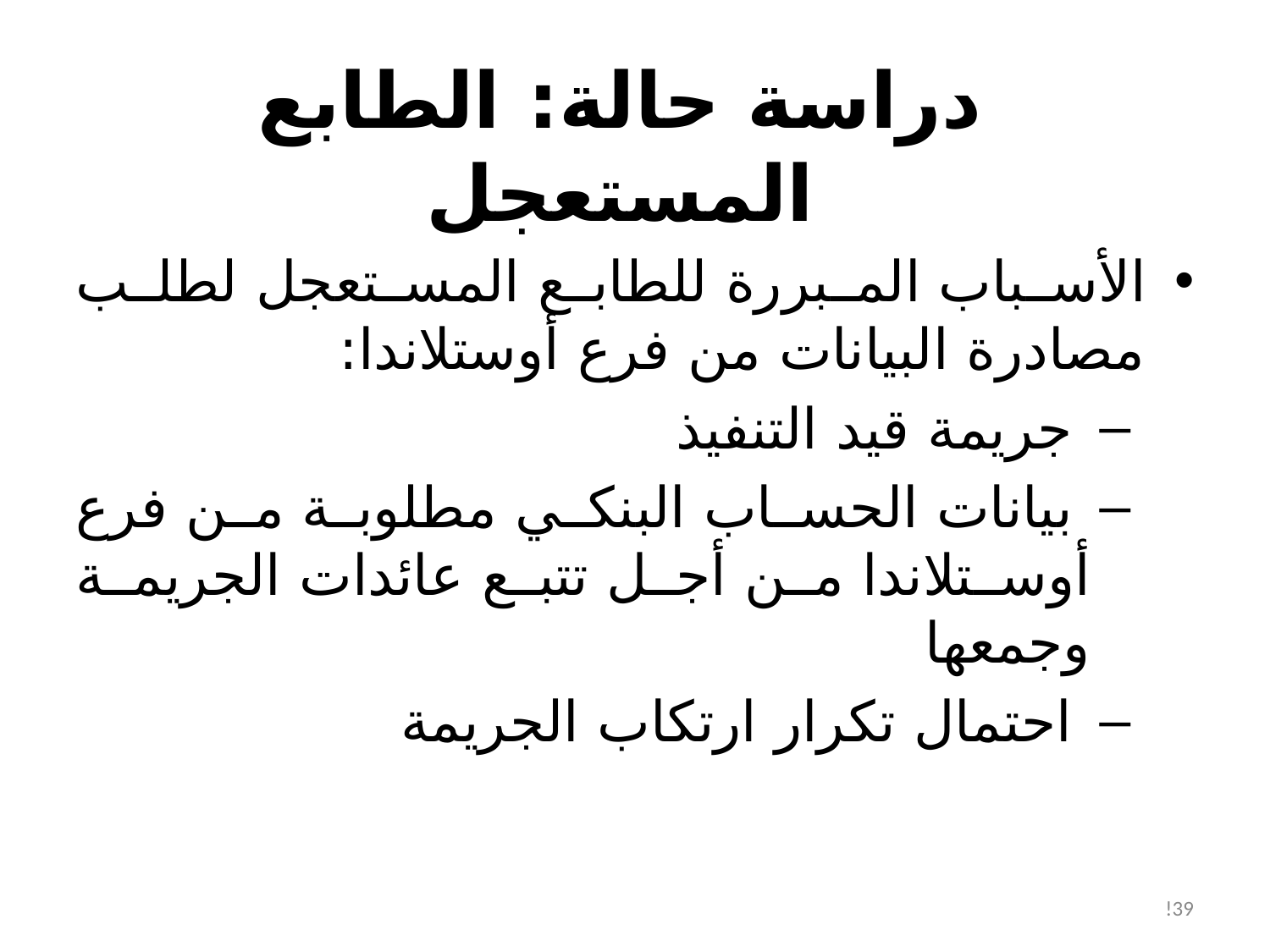

# دراسة حالة: الطابع المستعجل

الأسباب المبررة للطابع المستعجل لطلب مصادرة البيانات من فرع أوستلاندا:
 جريمة قيد التنفيذ
 بيانات الحساب البنكي مطلوبة من فرع أوستلاندا من أجل تتبع عائدات الجريمة وجمعها
 احتمال تكرار ارتكاب الجريمة
!39